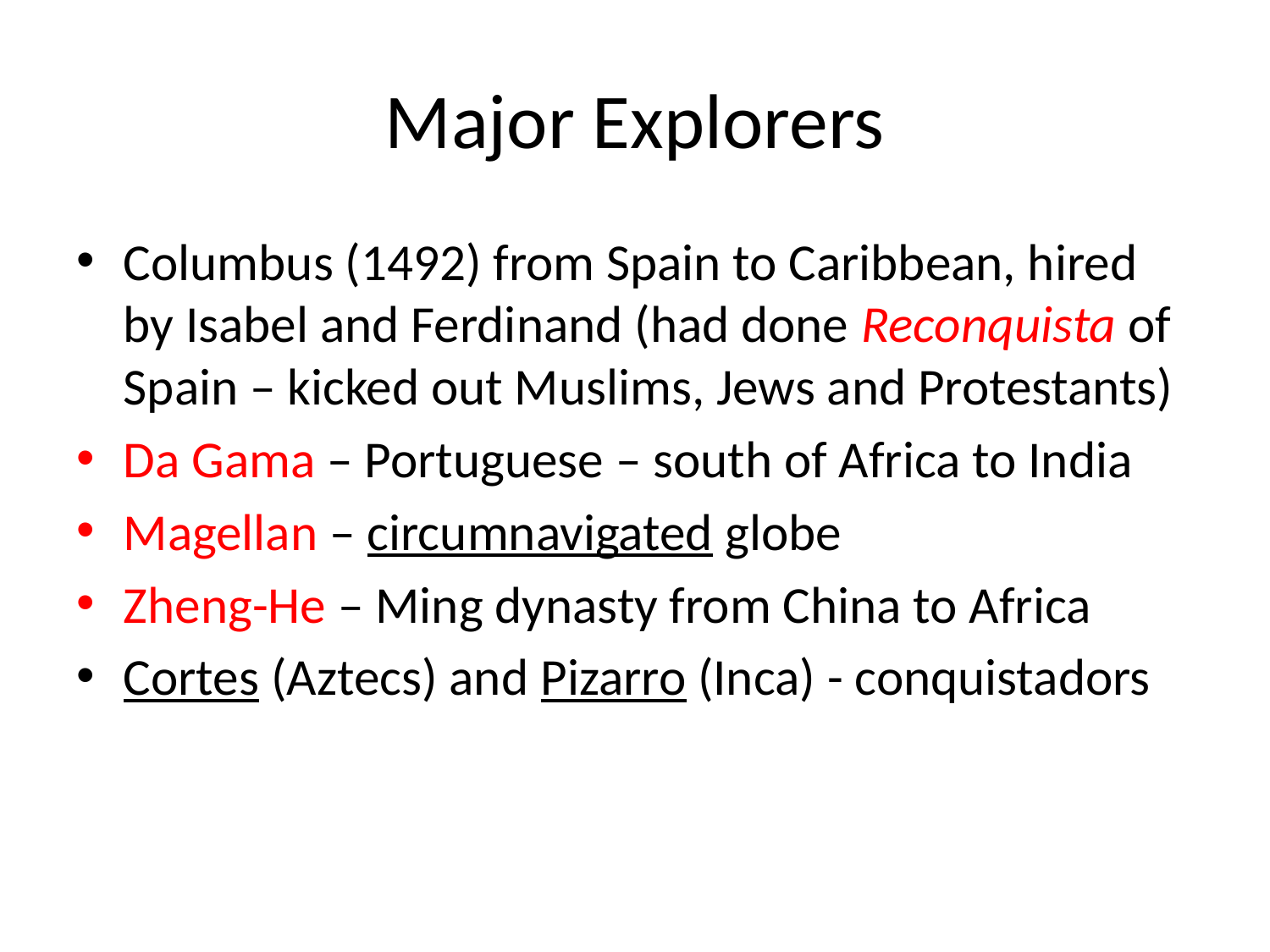

# Major Explorers
Columbus (1492) from Spain to Caribbean, hired by Isabel and Ferdinand (had done Reconquista of Spain – kicked out Muslims, Jews and Protestants)
Da Gama – Portuguese – south of Africa to India
Magellan – circumnavigated globe
Zheng-He – Ming dynasty from China to Africa
Cortes (Aztecs) and Pizarro (Inca) - conquistadors